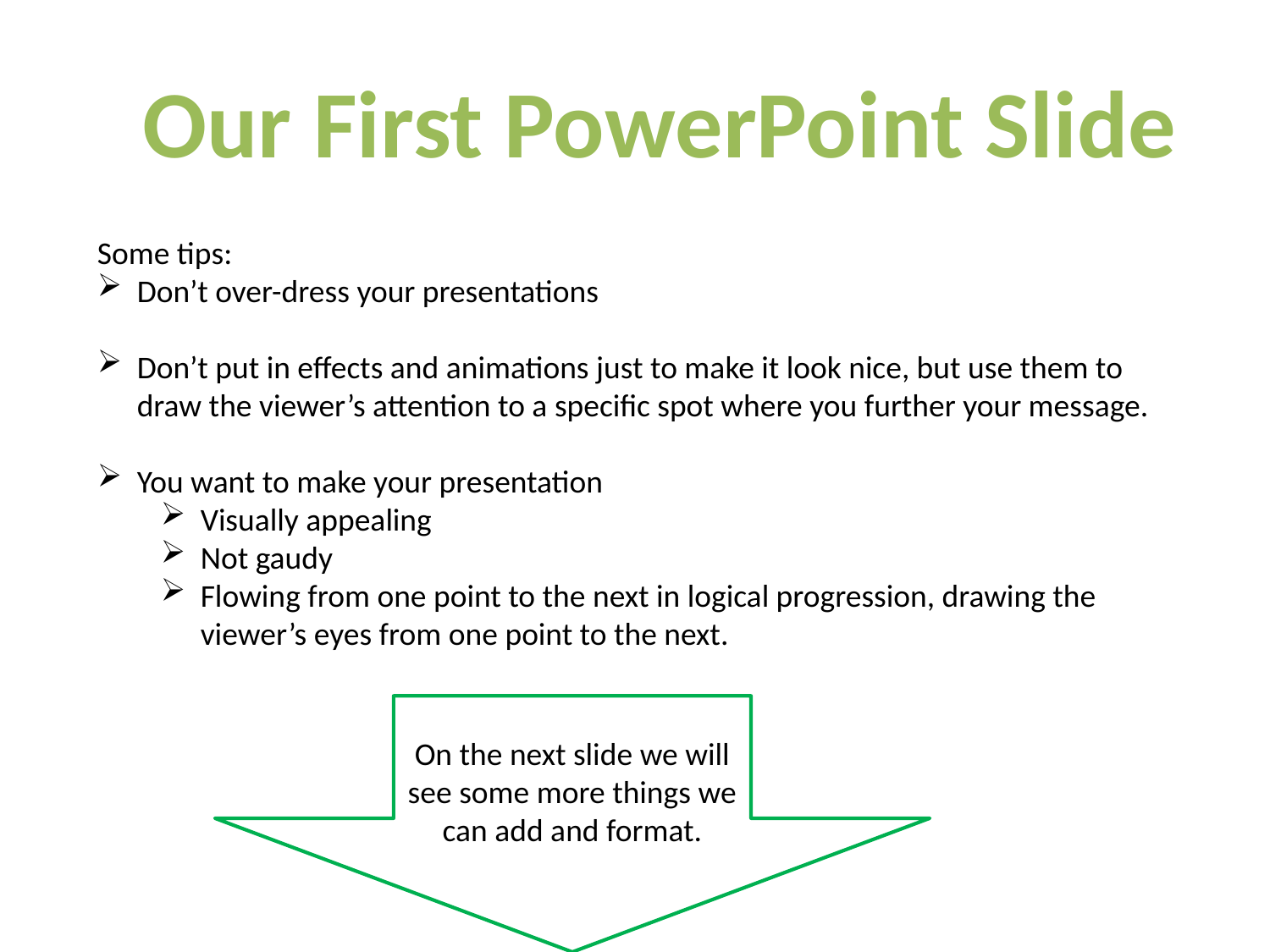

Our First PowerPoint Slide
Some tips:
Don’t over-dress your presentations

Don’t put in effects and animations just to make it look nice, but use them to draw the viewer’s attention to a specific spot where you further your message.

You want to make your presentation
Visually appealing
Not gaudy
Flowing from one point to the next in logical progression, drawing the viewer’s eyes from one point to the next.
On the next slide we will see some more things we can add and format.